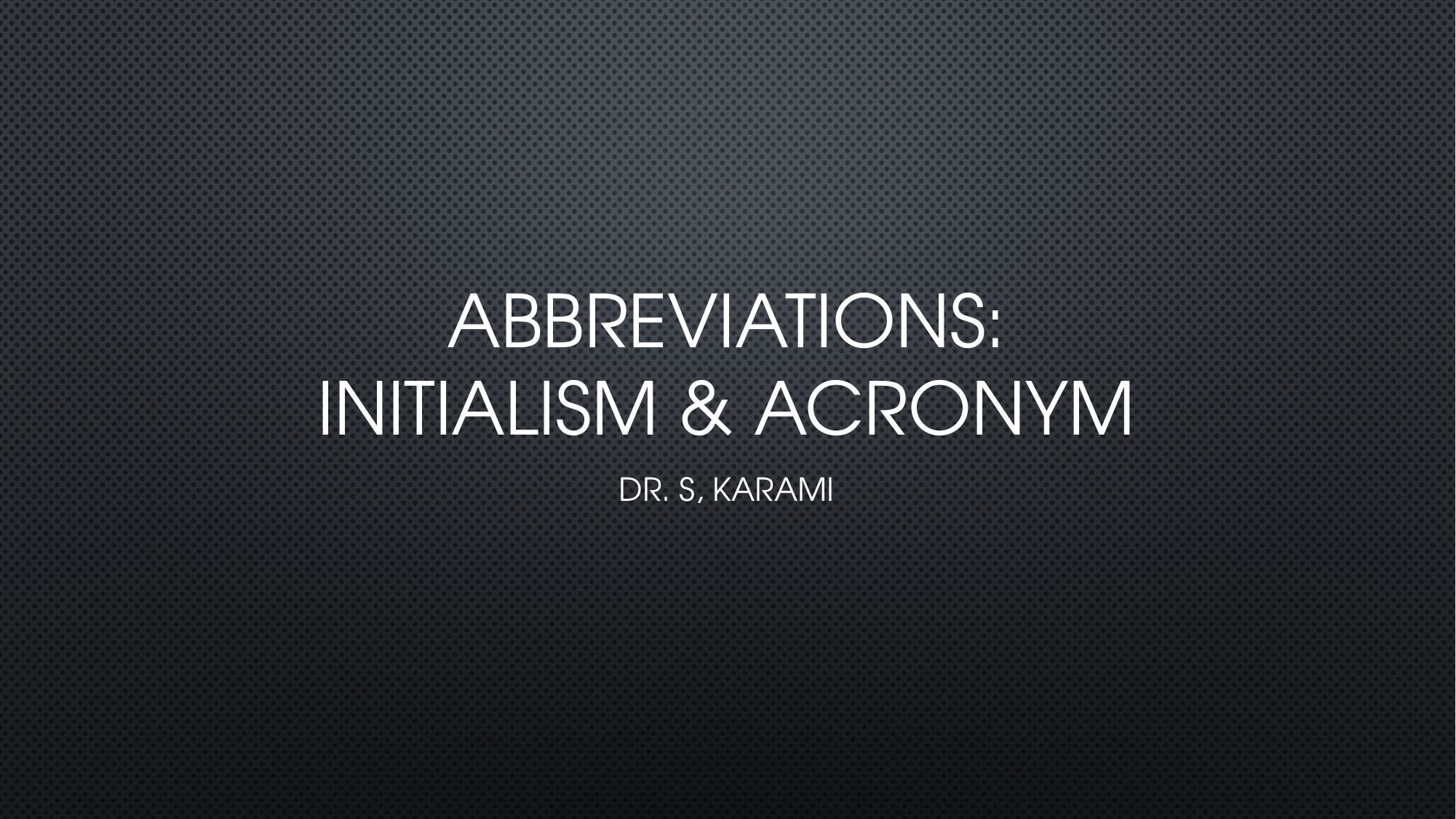

# ABBREVIATIONS: INITIALISM & ACRONYM
Dr. S, Karami